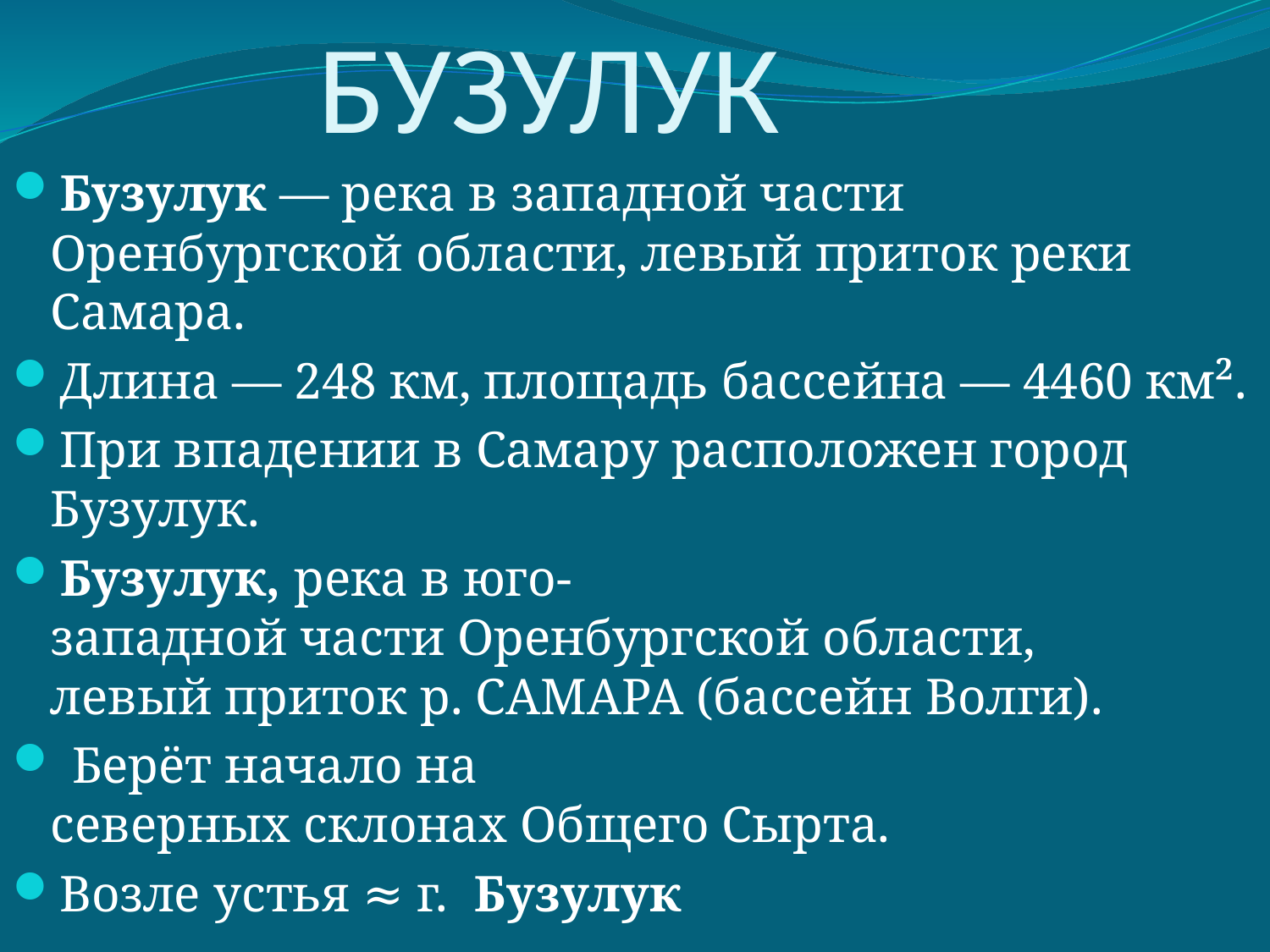

# БУЗУЛУК
Бузулук — река в западной части Оренбургской области, левый приток реки Самара.
Длина — 248 км, площадь бассейна — 4460 км².
При впадении в Самару расположен город Бузулук.
Бузулук, река в юго- западной части Оренбургской области, левый приток р. САМАРА (бассейн Волги).
 Берёт начало на северных склонах Общего Сырта.
Возле устья ≈ г.  Бузулук